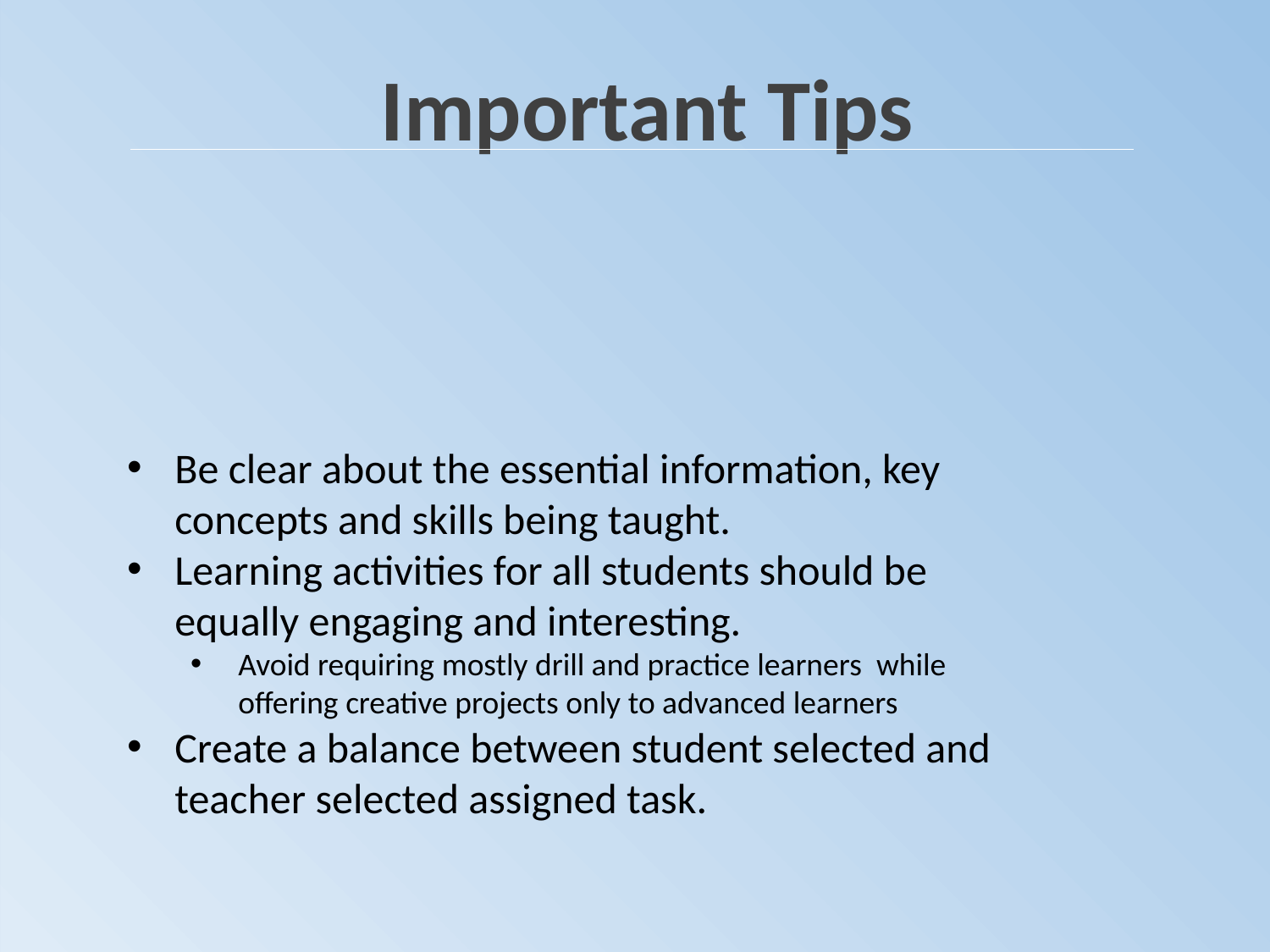

Important Tips

Be clear about the essential information, key concepts and skills being taught.
Learning activities for all students should be equally engaging and interesting.
Avoid requiring mostly drill and practice learners  while offering creative projects only to advanced learners
Create a balance between student selected and teacher selected assigned task.